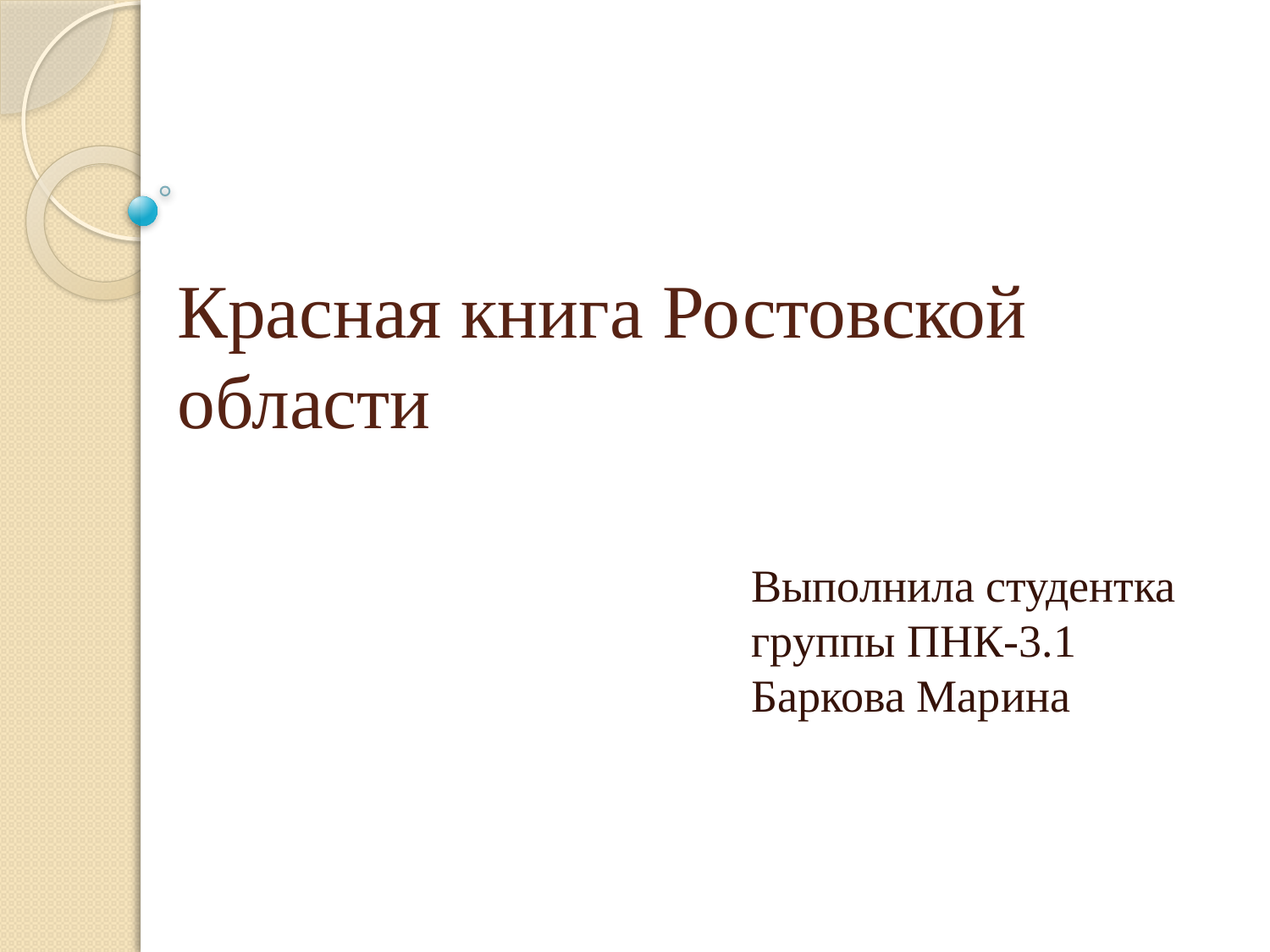

# Красная книга Ростовской области
Выполнила студентка группы ПНК-3.1 Баркова Марина